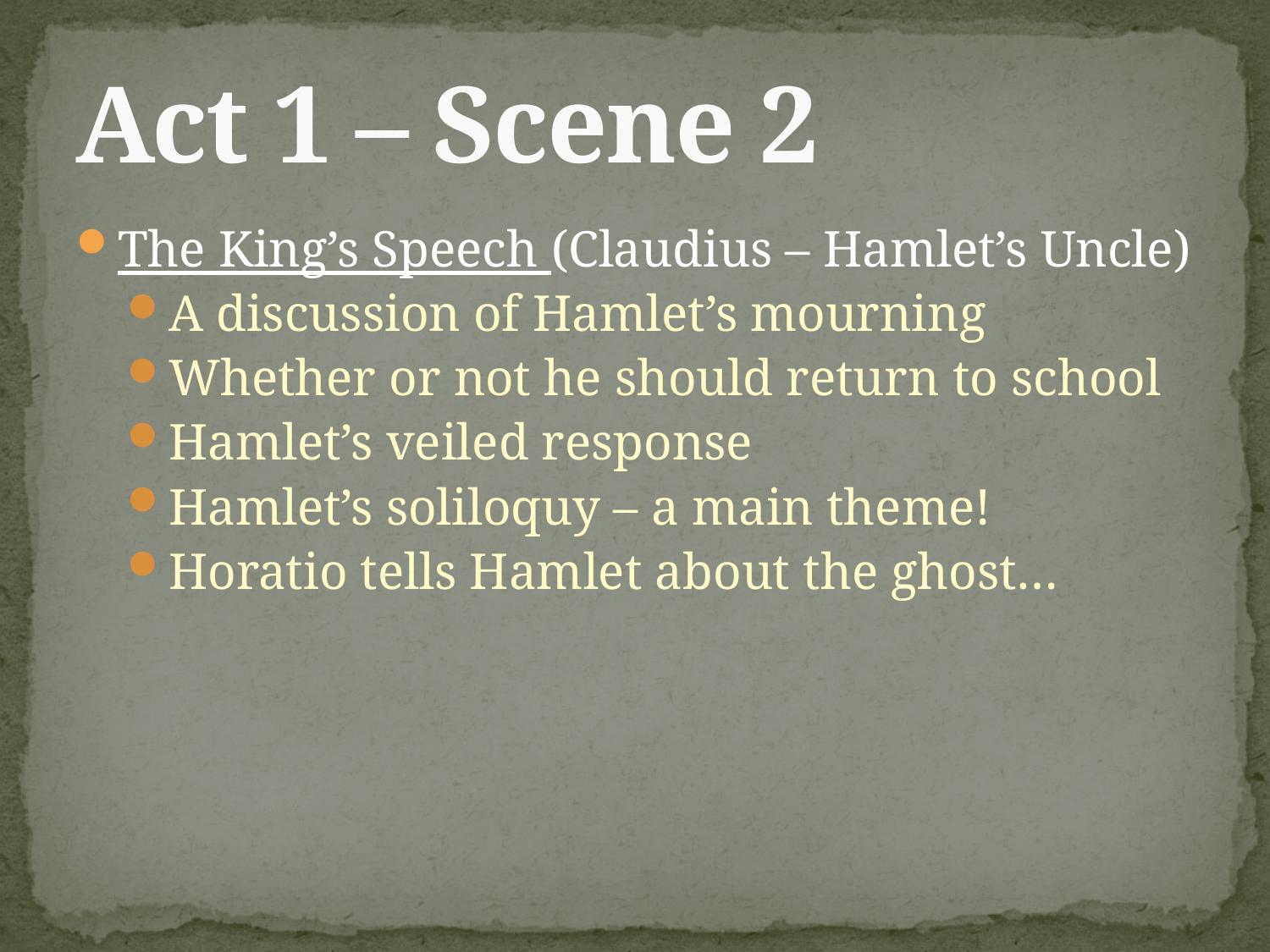

# Act 1 – Scene 2
The King’s Speech (Claudius – Hamlet’s Uncle)
A discussion of Hamlet’s mourning
Whether or not he should return to school
Hamlet’s veiled response
Hamlet’s soliloquy – a main theme!
Horatio tells Hamlet about the ghost…